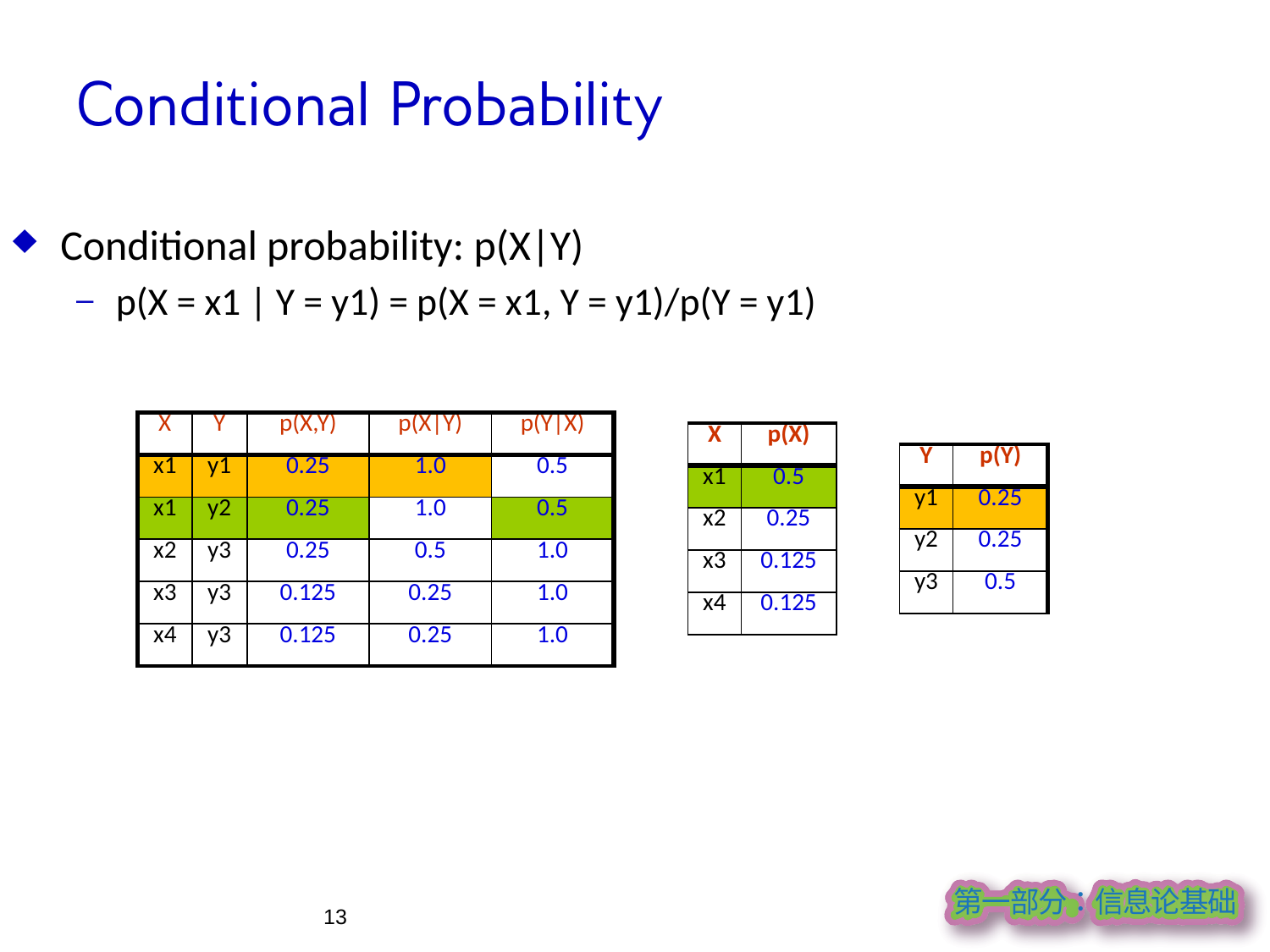

Conditional Probability
Conditional probability: p(X|Y)
p(X = x1 | Y = y1) = p(X = x1, Y = y1)/p(Y = y1)
| X | Y | p(X,Y) | p(X|Y) | p(Y|X) |
| --- | --- | --- | --- | --- |
| x1 | y1 | 0.25 | 1.0 | 0.5 |
| x1 | y2 | 0.25 | 1.0 | 0.5 |
| x2 | y3 | 0.25 | 0.5 | 1.0 |
| x3 | y3 | 0.125 | 0.25 | 1.0 |
| x4 | y3 | 0.125 | 0.25 | 1.0 |
| X | p(X) |
| --- | --- |
| x1 | 0.5 |
| x2 | 0.25 |
| x3 | 0.125 |
| x4 | 0.125 |
| Y | p(Y) |
| --- | --- |
| y1 | 0.25 |
| y2 | 0.25 |
| y3 | 0.5 |
13